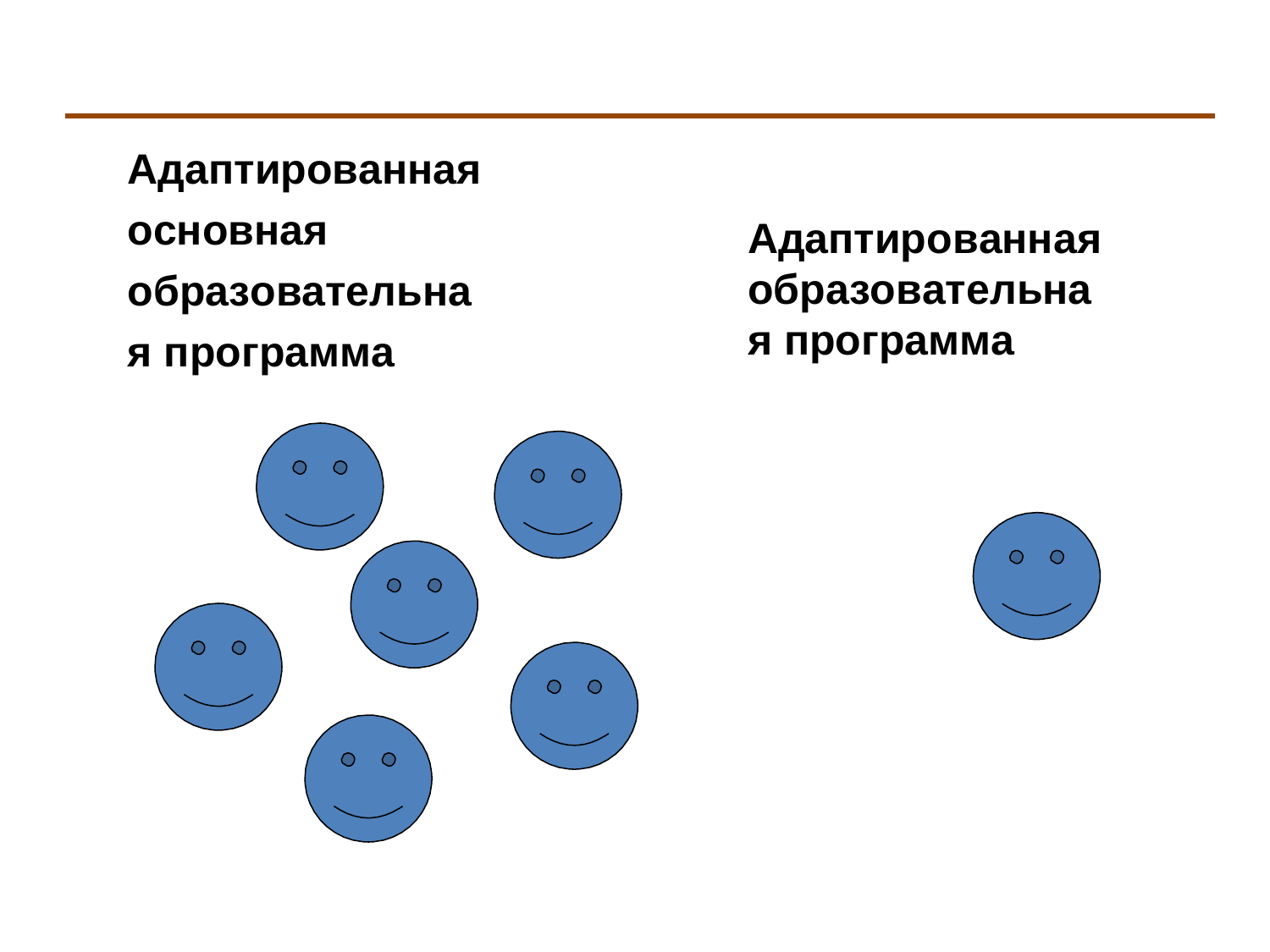

Адаптированная основная образовательная программа
Адаптированная образовательная программа